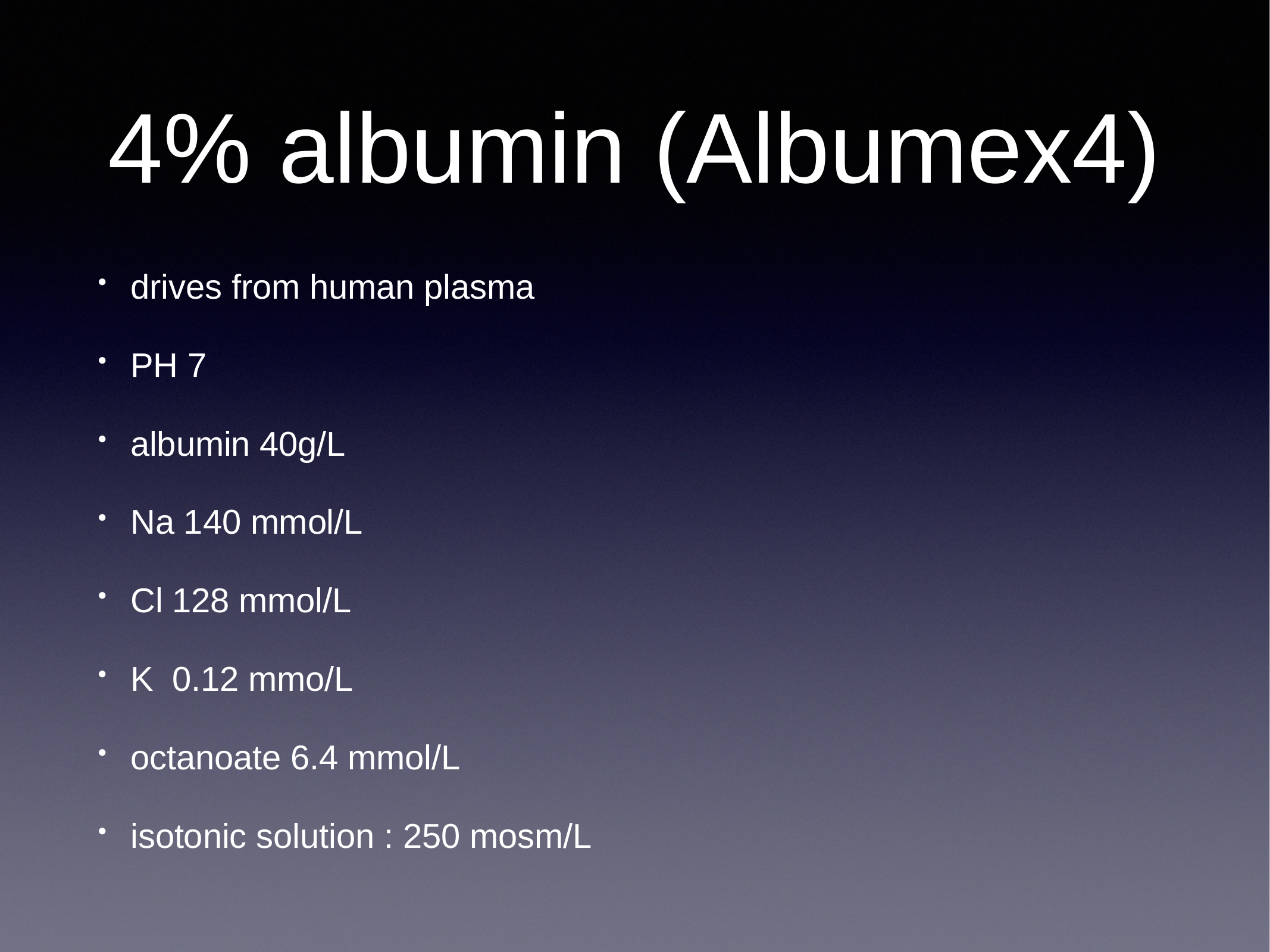

# 4% albumin (Albumex4)
drives from human plasma
PH 7
albumin 40g/L
Na 140 mmol/L
Cl 128 mmol/L
K  0.12 mmo/L
octanoate 6.4 mmol/L
isotonic solution : 250 mosm/L